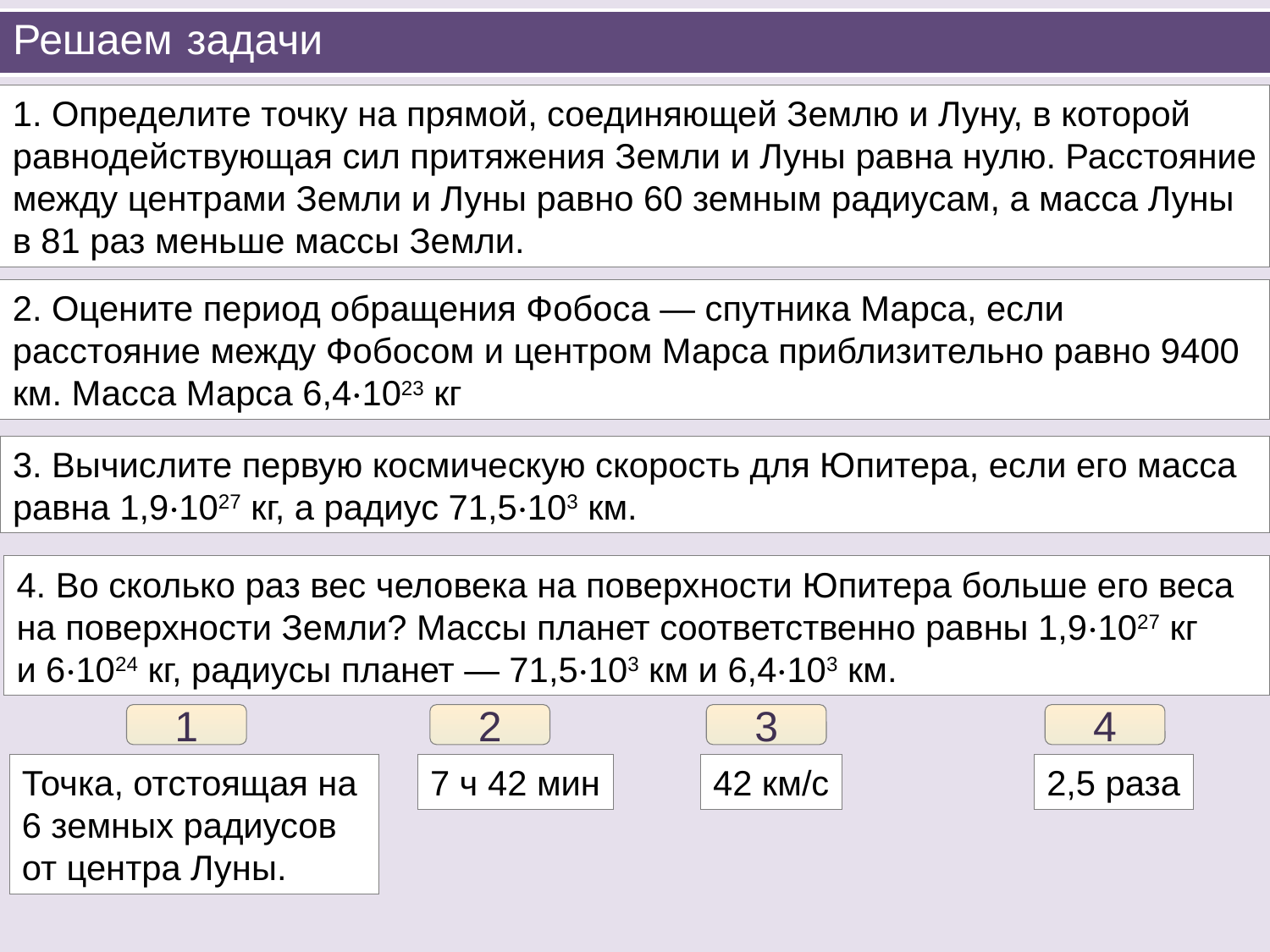

# Решаем задачи

1. Определите точку на прямой, соединяющей Землю и Луну, в которой равнодействующая сил притяжения Земли и Луны равна нулю. Расстояние между центрами Земли и Луны равно 60 земным радиусам, а масса Луны в 81 раз меньше массы Земли.
2. Оцените период обращения Фобоса — спутника Марса, если расстояние между Фобосом и центром Марса приблизительно равно 9400 км. Масса Марса 6,4·1023 кг
3. Вычислите первую космическую скорость для Юпитера, если его масса равна 1,9·1027 кг, а радиус 71,5·103 км.
4. Во сколько раз вес человека на поверхности Юпитера больше его веса на поверхности Земли? Массы планет соответственно равны 1,9·1027 кг
и 6·1024 кг, радиусы планет — 71,5·103 км и 6,4·103 км.
1
2
3
4
Точка, отстоящая на 6 земных радиусов от центра Луны.
7 ч 42 мин
42 км/с
2,5 раза